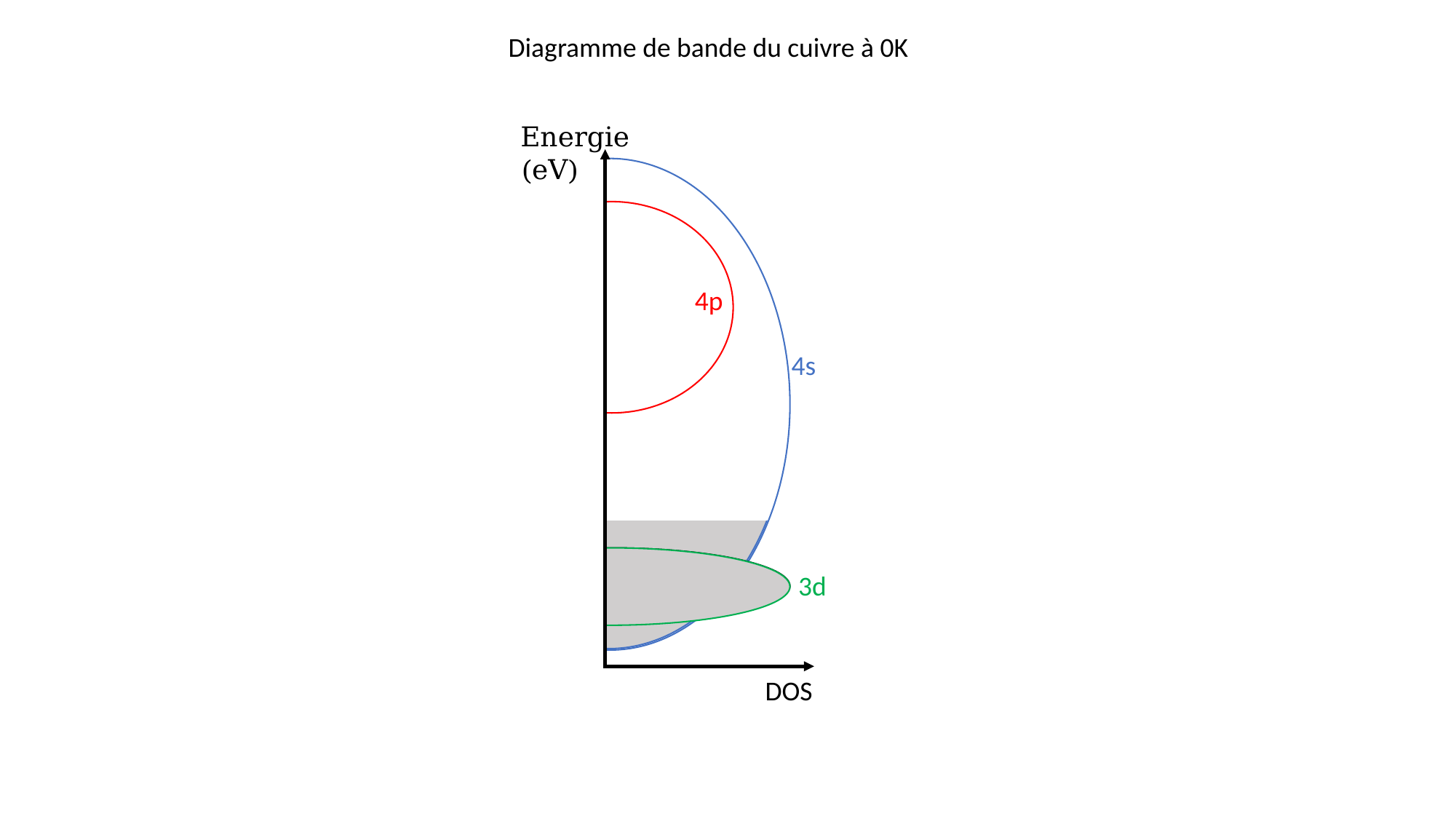

Diagramme de bande du cuivre à 0K

Energie (eV)

4p
4s

3d
DOS